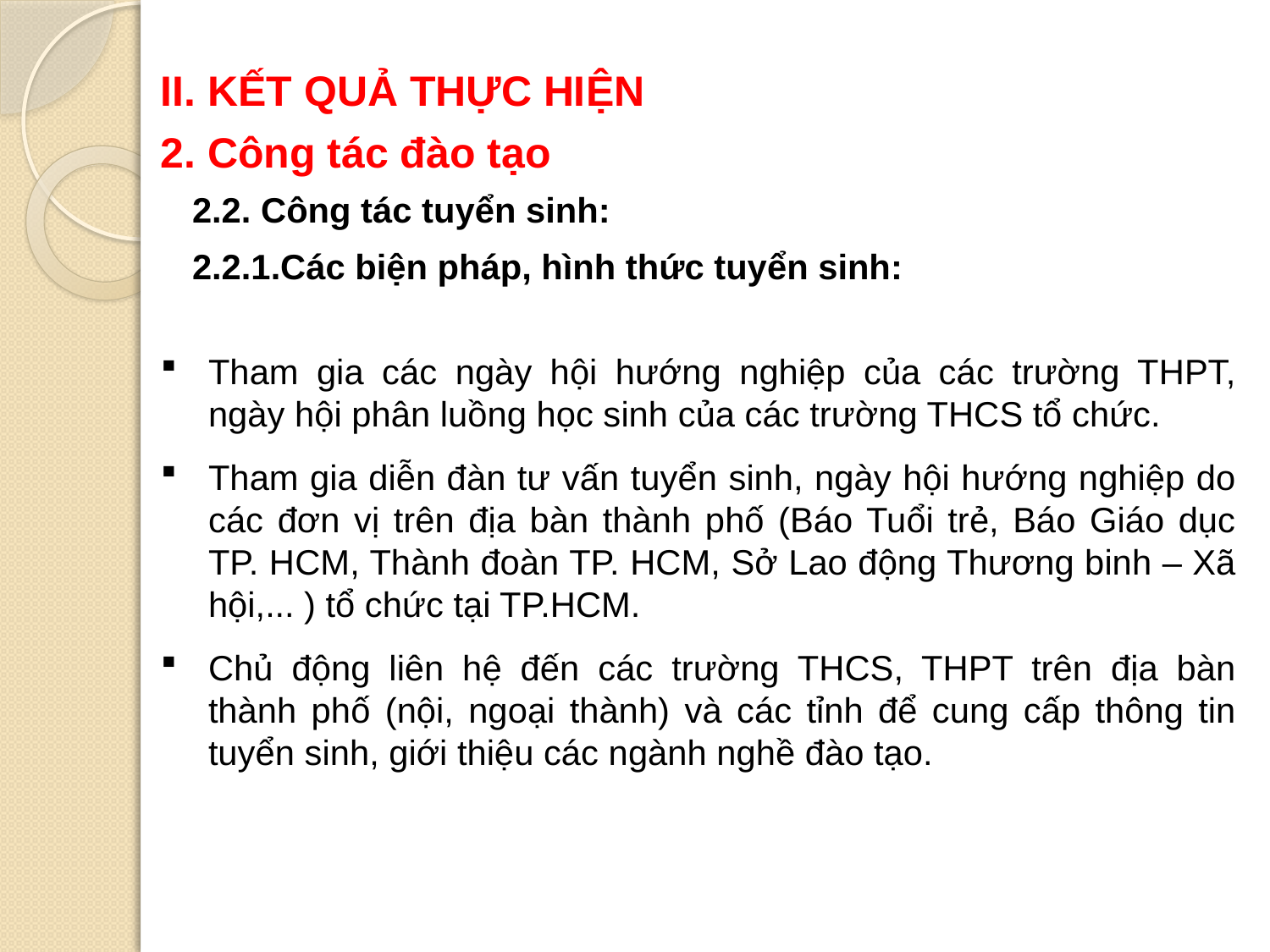

II. KẾT QUẢ THỰC HIỆN
2. Công tác đào tạo
2.2. Công tác tuyển sinh:
2.2.1.Các biện pháp, hình thức tuyển sinh:
Tham gia các ngày hội hướng nghiệp của các trường THPT, ngày hội phân luồng học sinh của các trường THCS tổ chức.
Tham gia diễn đàn tư vấn tuyển sinh, ngày hội hướng nghiệp do các đơn vị trên địa bàn thành phố (Báo Tuổi trẻ, Báo Giáo dục TP. HCM, Thành đoàn TP. HCM, Sở Lao động Thương binh – Xã hội,... ) tổ chức tại TP.HCM.
Chủ động liên hệ đến các trường THCS, THPT trên địa bàn thành phố (nội, ngoại thành) và các tỉnh để cung cấp thông tin tuyển sinh, giới thiệu các ngành nghề đào tạo.